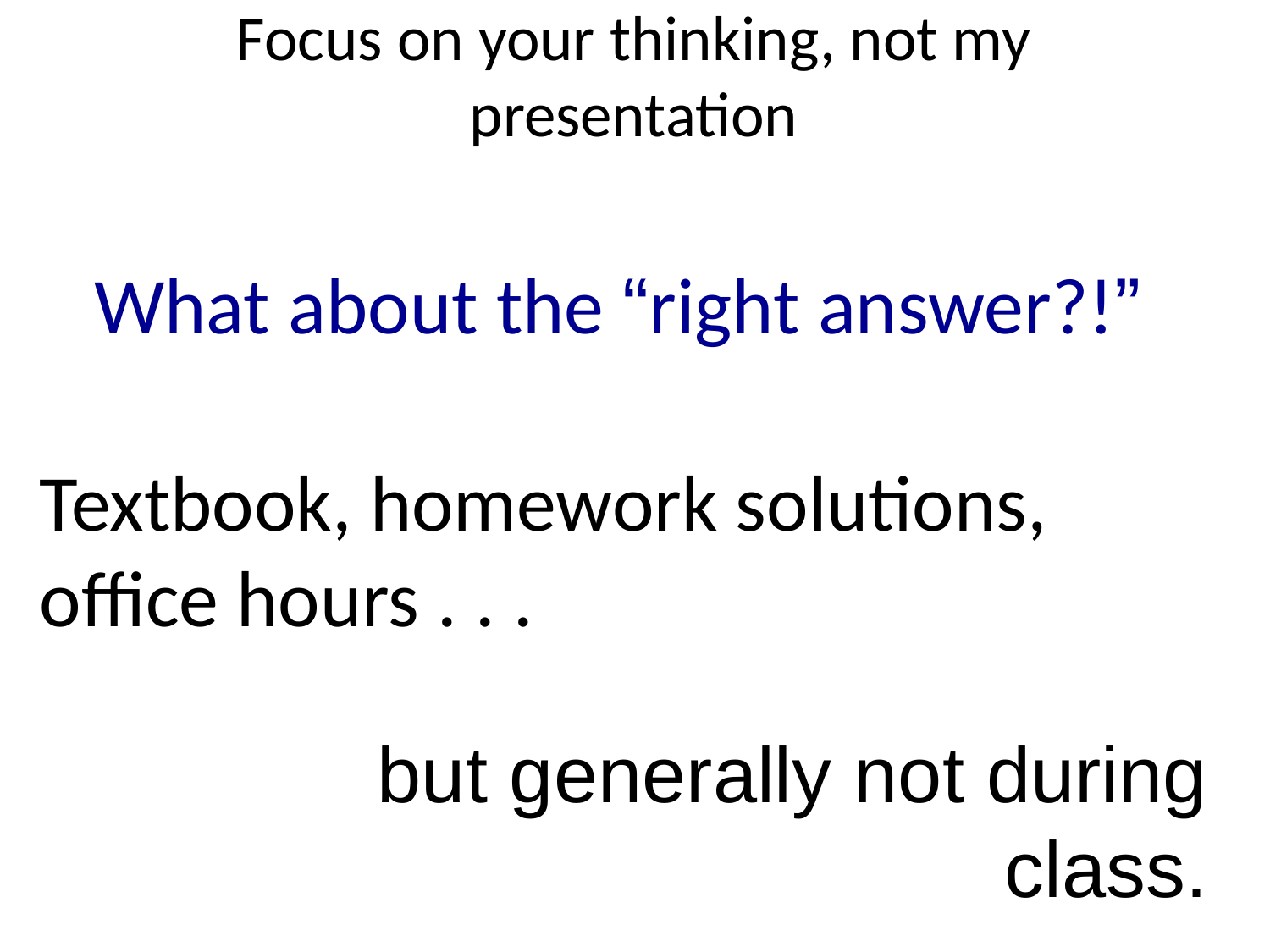

# Focus on your thinking, not my presentation
What about the “right answer?!”

Textbook, homework solutions, office hours . . .

but generally not during class.